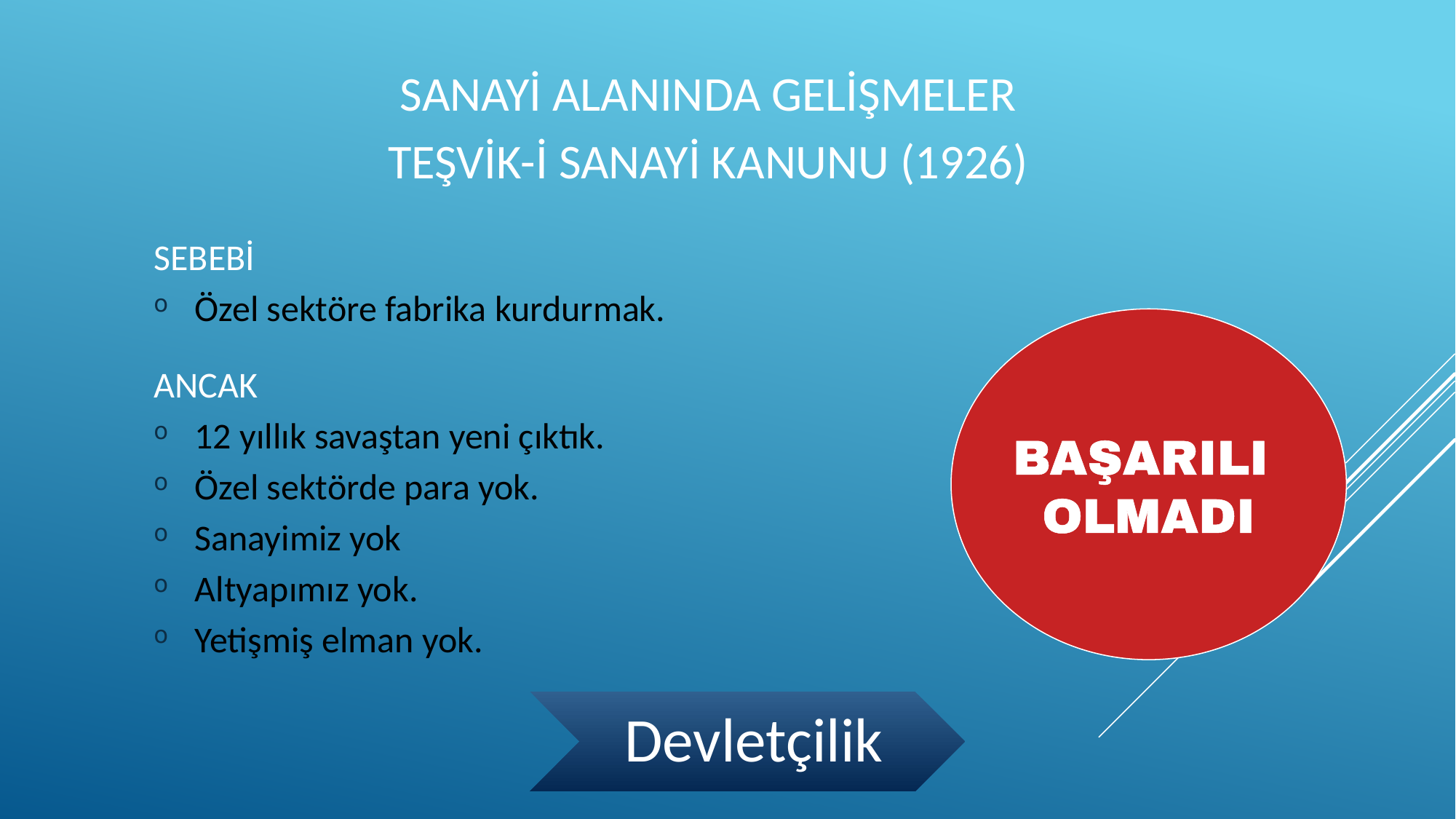

SANAYİ ALANINDA GELİŞMELER
TEŞVİK-İ SANAYİ KANUNU (1926)

SEBEBİ
Özel sektöre fabrika kurdurmak.

ANCAK
12 yıllık savaştan yeni çıktık.
Özel sektörde para yok.
Sanayimiz yok
Altyapımız yok.
Yetişmiş elman yok.
BAŞARILI
OLMADI

Devletçilik